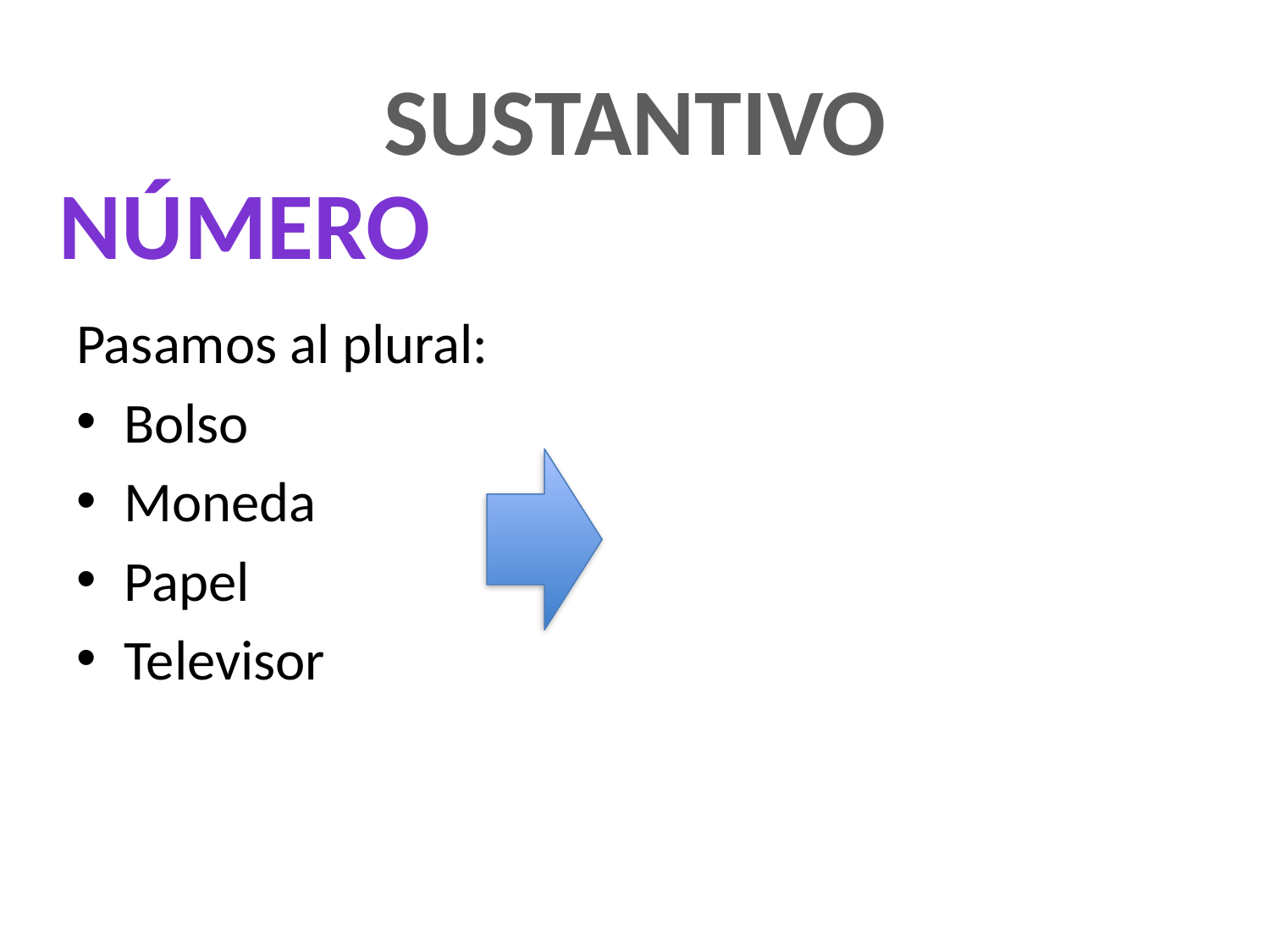

# SUSTANTIVO
NÚMERO

Pasamos al plural:
Bolso
Moneda
Papel
Televisor